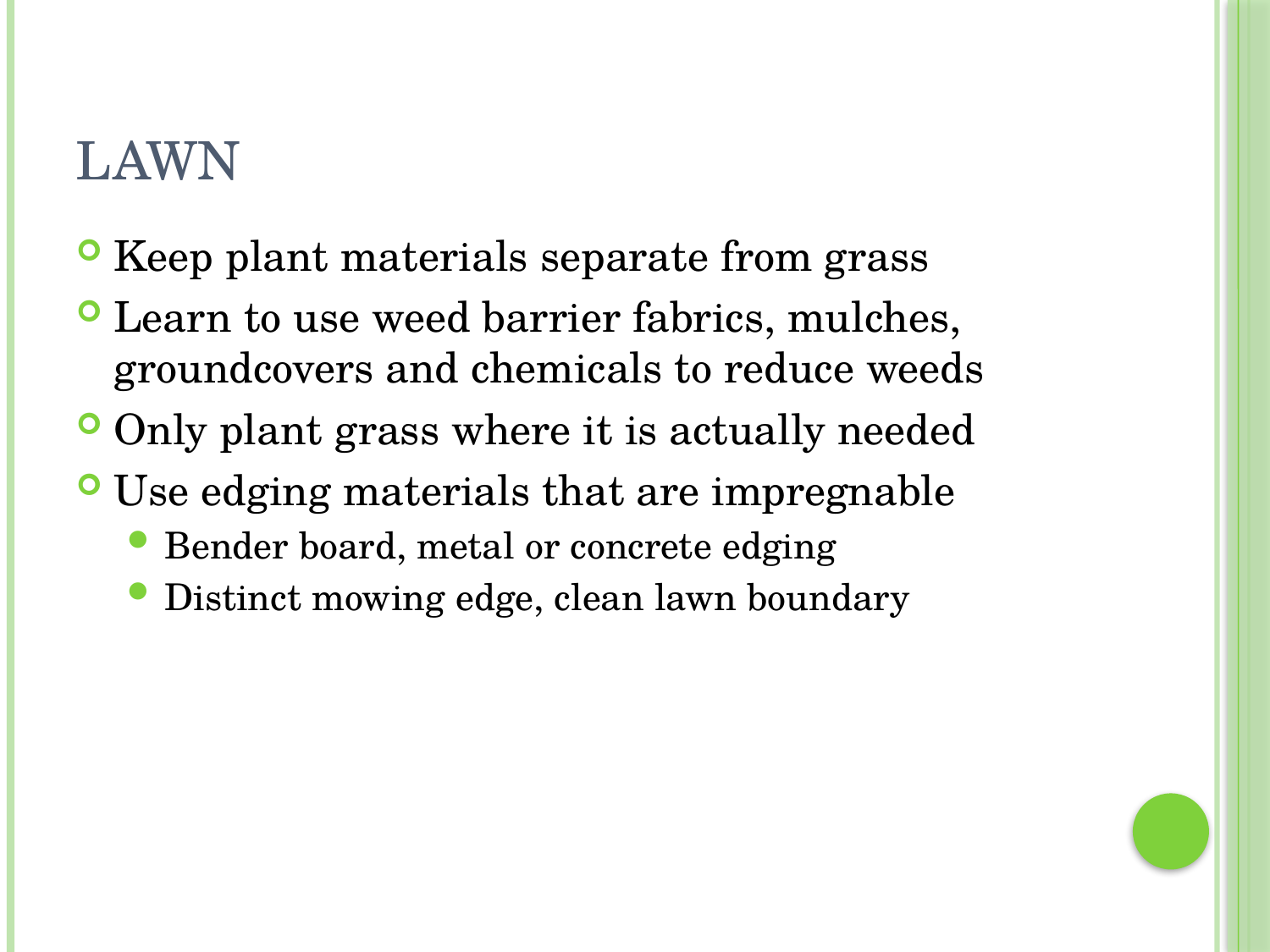

# Lawn
Keep plant materials separate from grass
Learn to use weed barrier fabrics, mulches, groundcovers and chemicals to reduce weeds
Only plant grass where it is actually needed
Use edging materials that are impregnable
Bender board, metal or concrete edging
Distinct mowing edge, clean lawn boundary